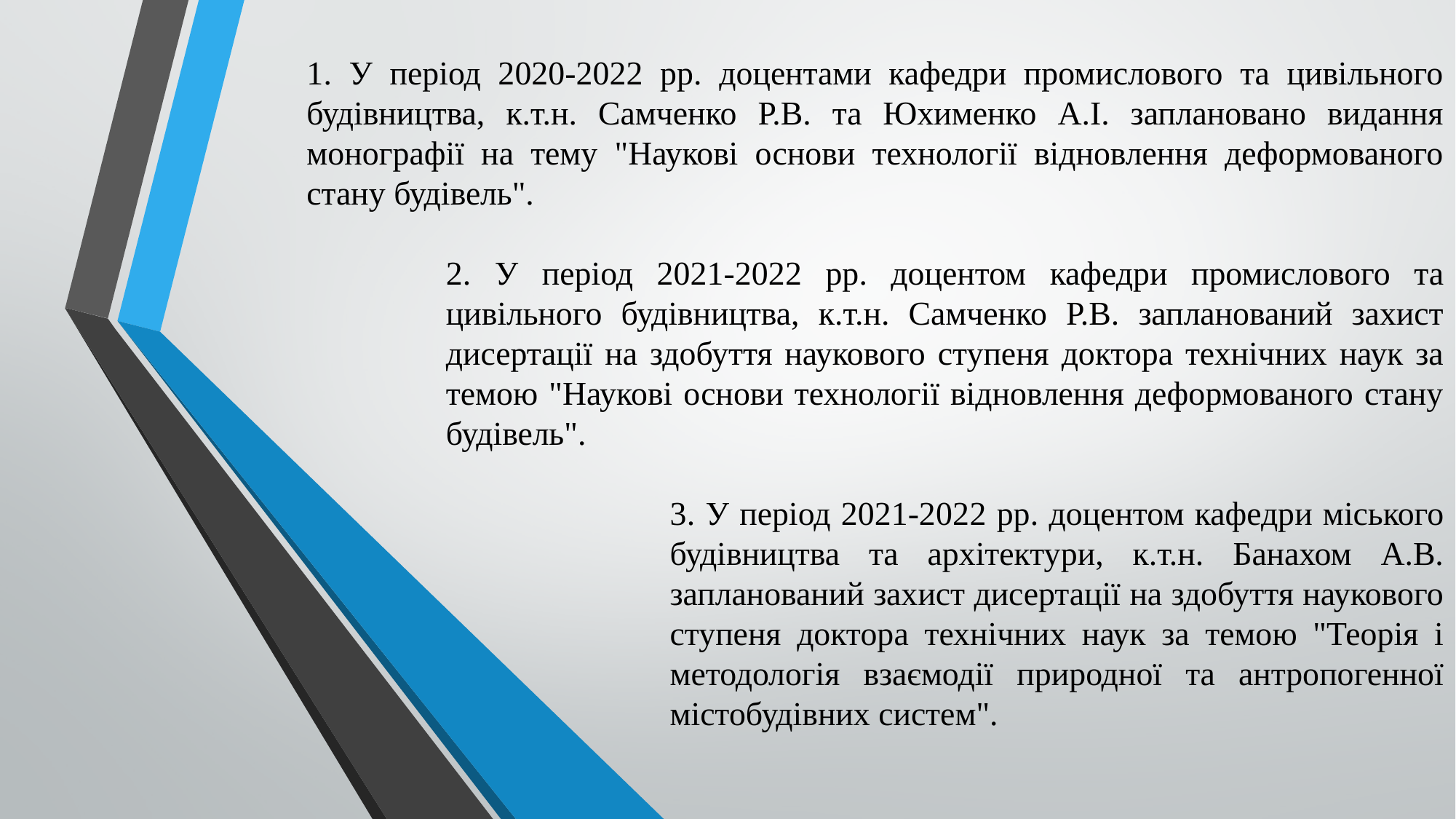

1. У період 2020-2022 рр. доцентами кафедри промислового та цивільного будівництва, к.т.н. Самченко Р.В. та Юхименко А.І. заплановано видання монографії на тему "Наукові основи технології відновлення деформованого стану будівель".

2. У період 2021-2022 рр. доцентом кафедри промислового та цивільного будівництва, к.т.н. Самченко Р.В. запланований захист дисертації на здобуття наукового ступеня доктора технічних наук за темою "Наукові основи технології відновлення деформованого стану будівель".

3. У період 2021-2022 рр. доцентом кафедри міського будівництва та архітектури, к.т.н. Банахом А.В. запланований захист дисертації на здобуття наукового ступеня доктора технічних наук за темою "Теорія і методологія взаємодії природної та антропогенної містобудівних систем".